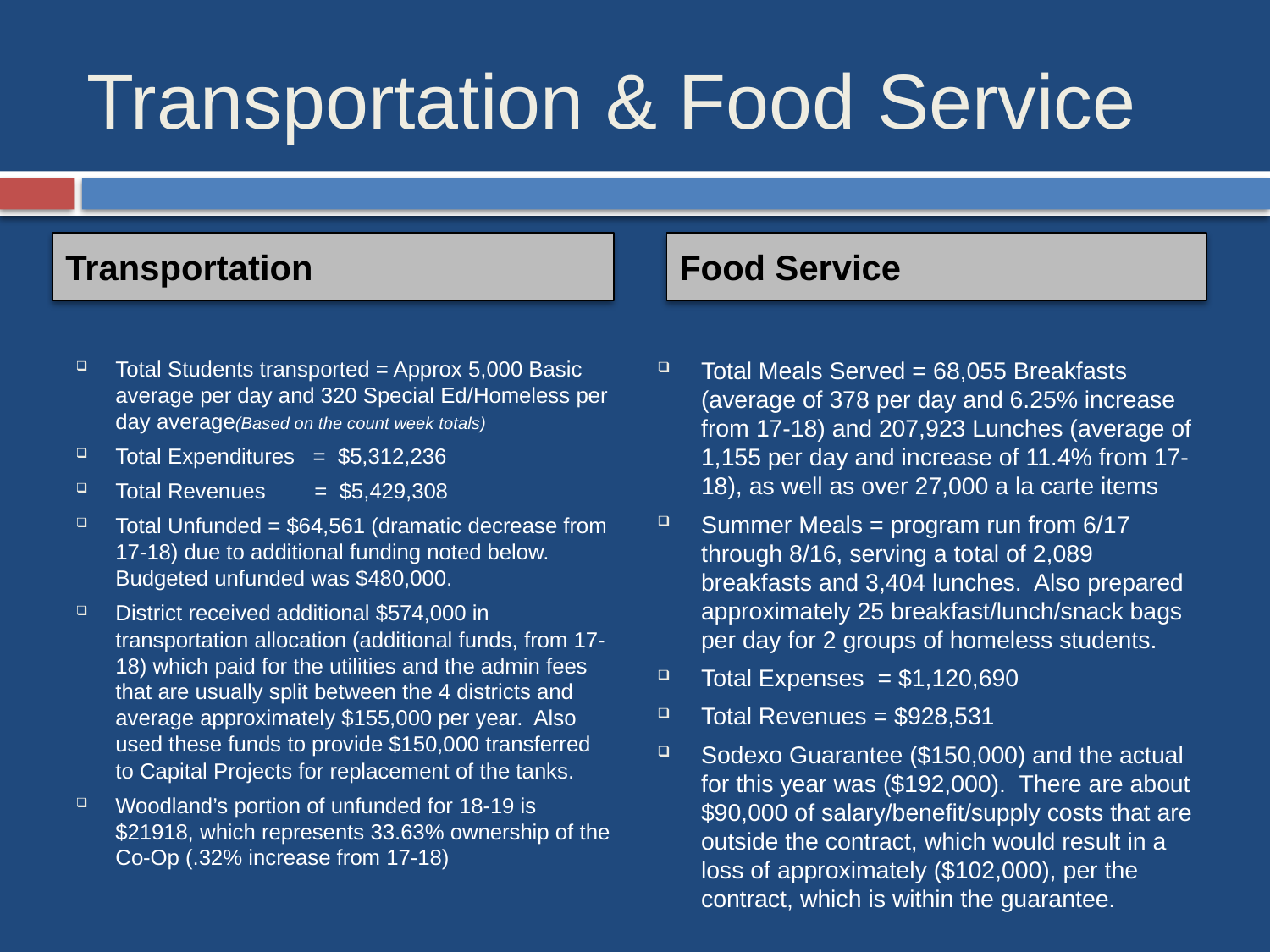

# Transportation & Food Service
Transportation
Food Service
Total Students transported = Approx 5,000 Basic average per day and 320 Special Ed/Homeless per day average(Based on the count week totals)
Total Expenditures   =  $5,312,236
Total Revenues        =  $5,429,308
Total Unfunded = $64,561 (dramatic decrease from 17-18) due to additional funding noted below.  Budgeted unfunded was $480,000.
District received additional $574,000 in transportation allocation (additional funds, from 17-18) which paid for the utilities and the admin fees that are usually split between the 4 districts and average approximately $155,000 per year.  Also used these funds to provide $150,000 transferred to Capital Projects for replacement of the tanks.
Woodland’s portion of unfunded for 18-19 is $21918, which represents 33.63% ownership of the Co-Op (.32% increase from 17-18)

Total Meals Served = 68,055 Breakfasts (average of 378 per day and 6.25% increase from 17-18) and 207,923 Lunches (average of 1,155 per day and increase of 11.4% from 17-18), as well as over 27,000 a la carte items
Summer Meals = program run from 6/17 through 8/16, serving a total of 2,089 breakfasts and 3,404 lunches.  Also prepared approximately 25 breakfast/lunch/snack bags per day for 2 groups of homeless students.
Total Expenses  = $1,120,690
Total Revenues = $928,531
Sodexo Guarantee ($150,000) and the actual for this year was ($192,000).  There are about $90,000 of salary/benefit/supply costs that are outside the contract, which would result in a loss of approximately ($102,000), per the contract, which is within the guarantee.